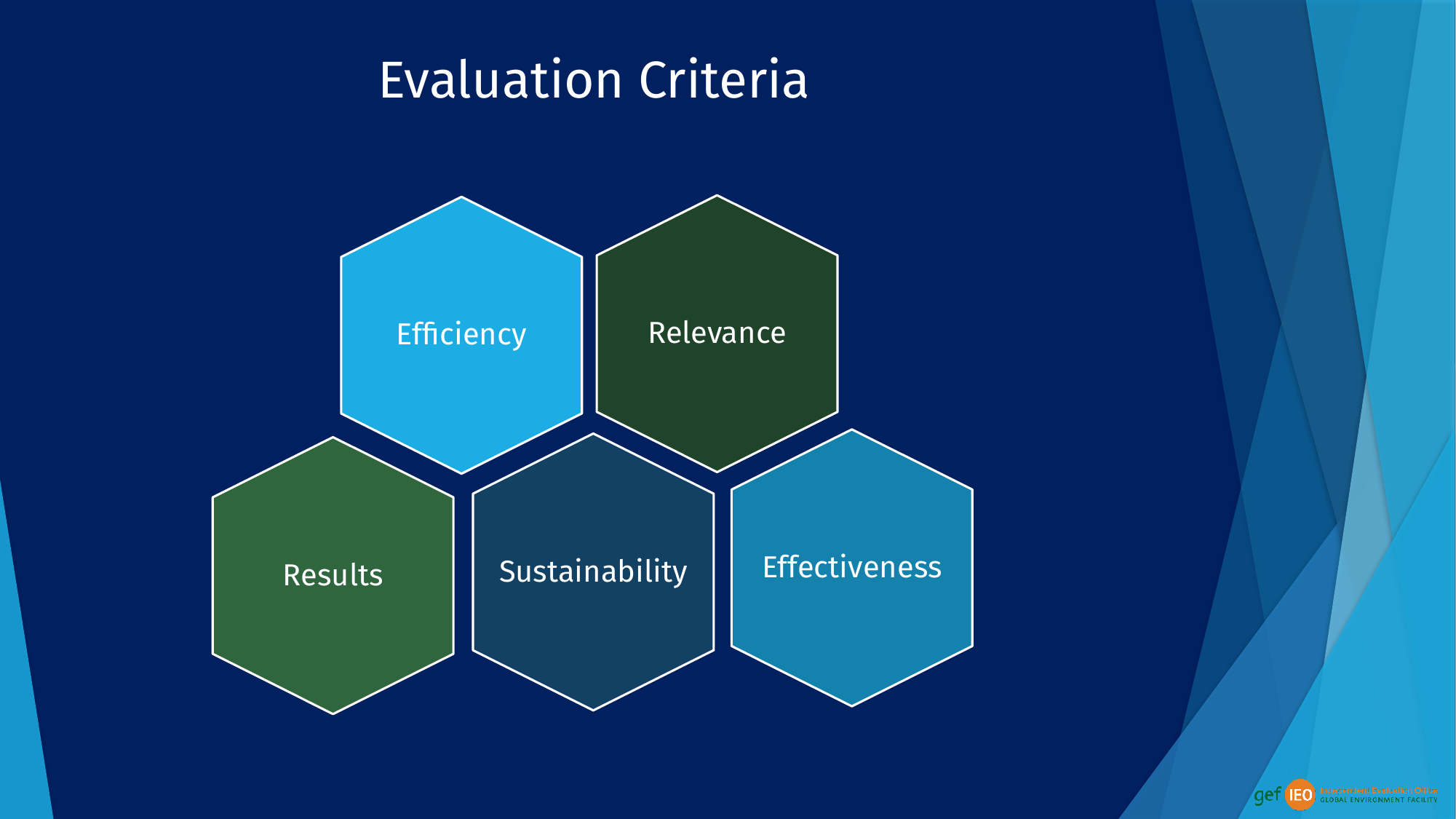

# Evaluation Criteria

Relevance
Efficiency

Effectiveness
Sustainability
Results